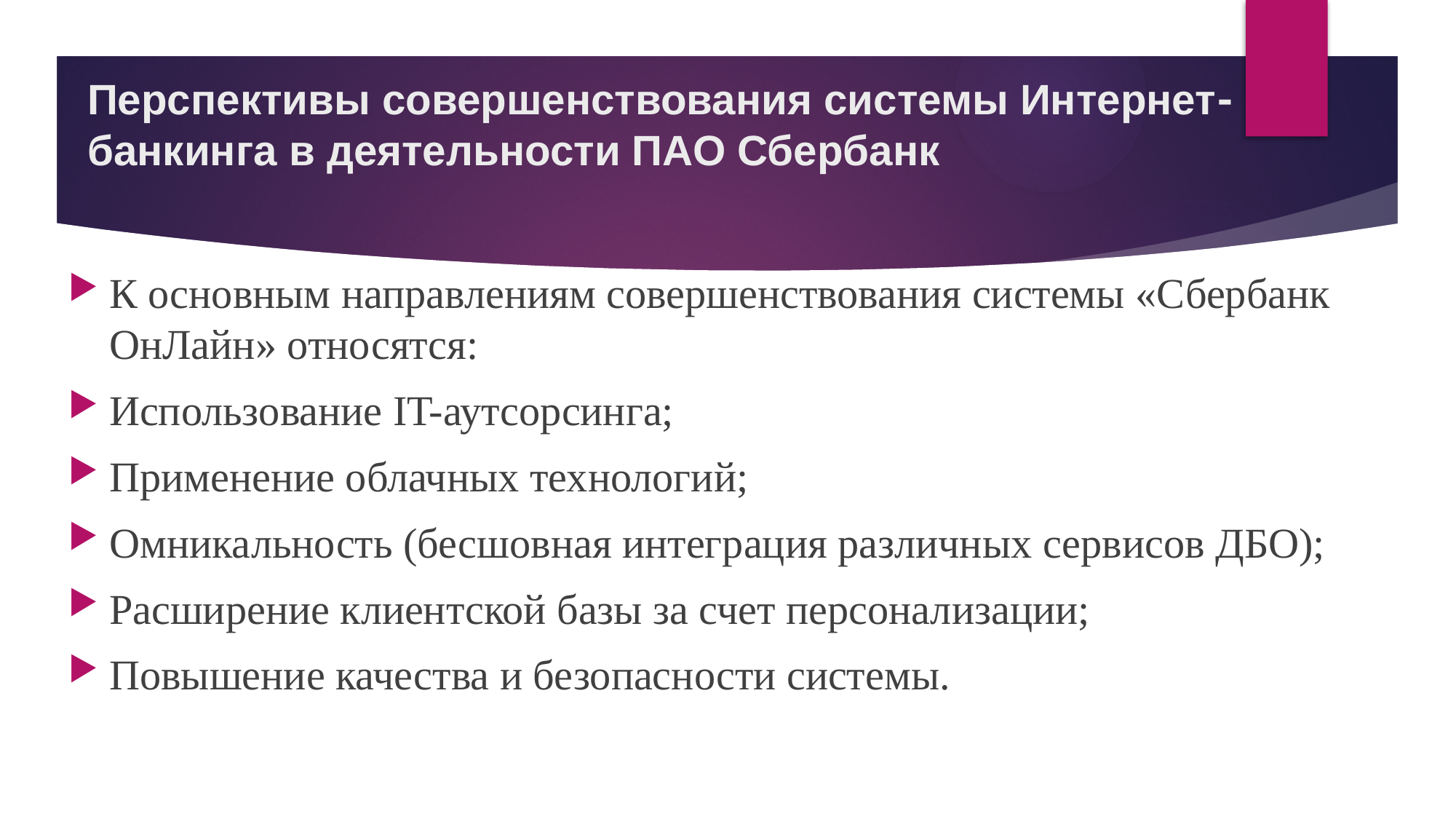

# Перспективы совершенствования системы Интернет-банкинга в деятельности ПАО Сбербанк
К основным направлениям совершенствования системы «Сбербанк ОнЛайн» относятся:
Использование IT-аутсорсинга;
Применение облачных технологий;
Омникальность (бесшовная интеграция различных сервисов ДБО);
Расширение клиентской базы за счет персонализации;
Повышение качества и безопасности системы.